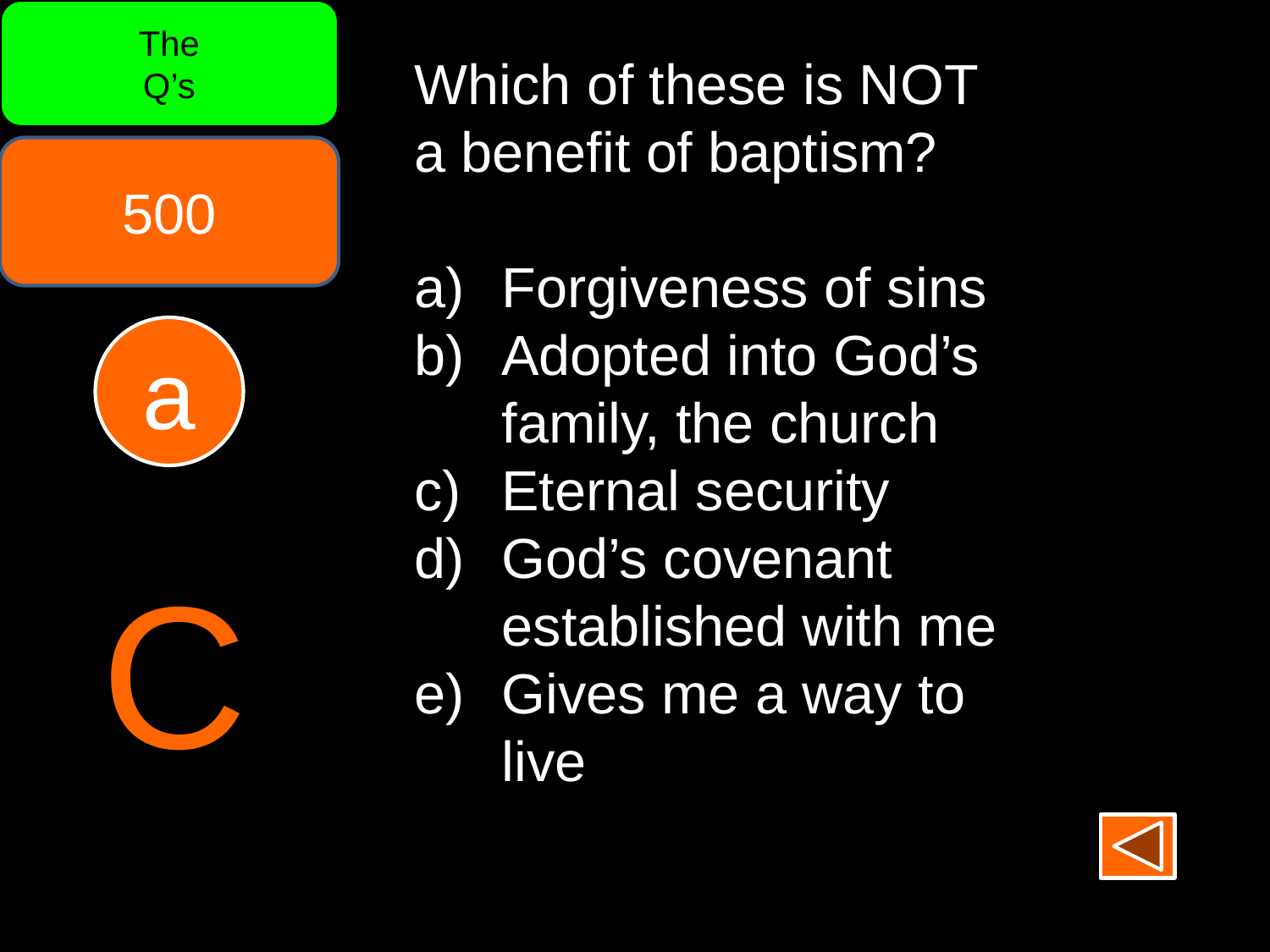

The
Q’s
Which of these is NOT
a benefit of baptism?

 Forgiveness of sins
 Adopted into God’s
 family, the church
 Eternal security
 God’s covenant
 established with me
 Gives me a way to
 live
500
a
C